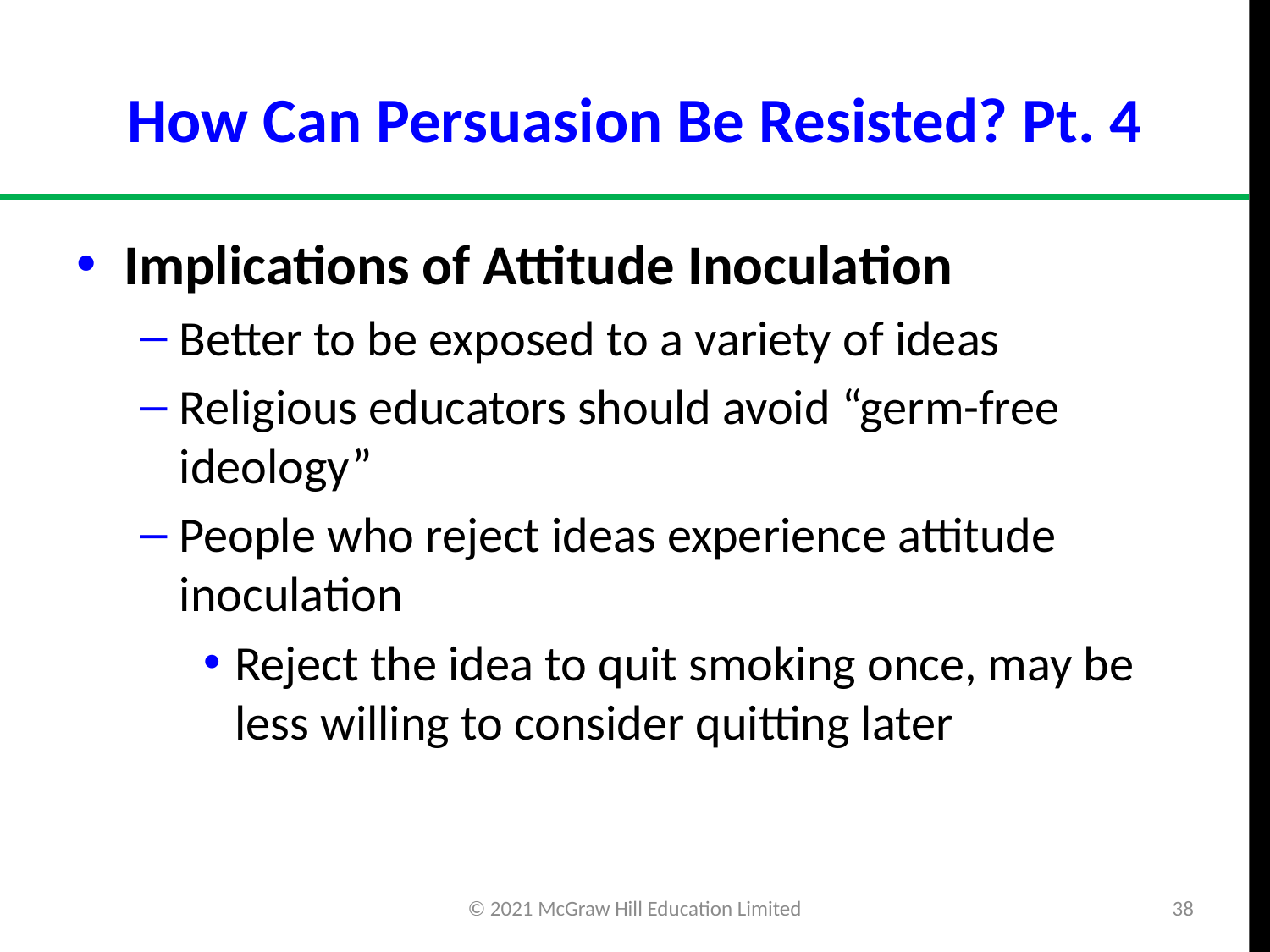

# How Can Persuasion Be Resisted? Pt. 4
Implications of Attitude Inoculation
Better to be exposed to a variety of ideas
Religious educators should avoid “germ-free ideology”
People who reject ideas experience attitude inoculation
Reject the idea to quit smoking once, may be less willing to consider quitting later
© 2021 McGraw Hill Education Limited
38